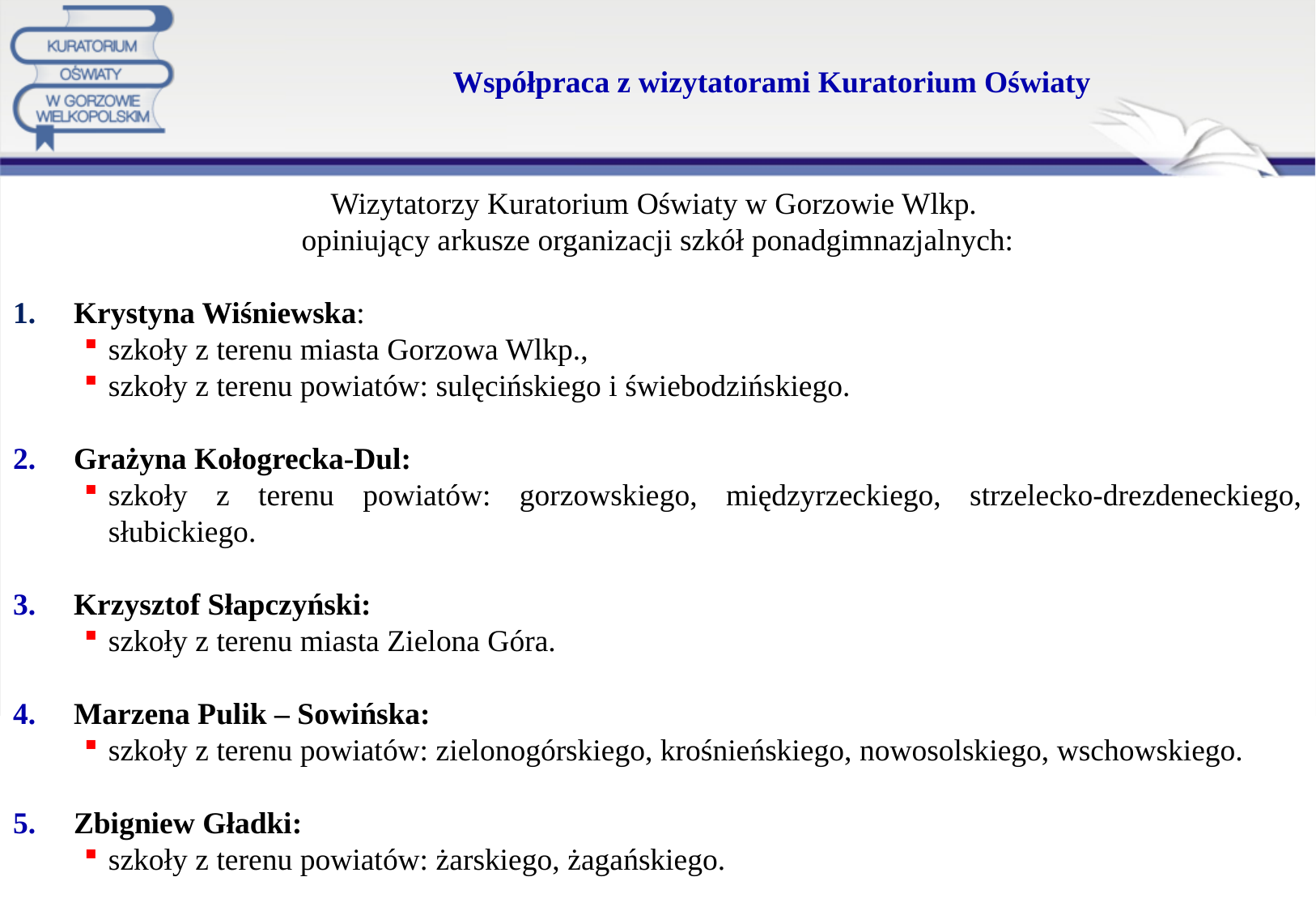

# Współpraca z wizytatorami Kuratorium Oświaty
Wizytatorzy Kuratorium Oświaty w Gorzowie Wlkp.
opiniujący arkusze organizacji szkół ponadgimnazjalnych:

Krystyna Wiśniewska:
szkoły z terenu miasta Gorzowa Wlkp.,
szkoły z terenu powiatów: sulęcińskiego i świebodzińskiego.

Grażyna Kołogrecka-Dul:
szkoły z terenu powiatów: gorzowskiego, międzyrzeckiego, strzelecko-drezdeneckiego, słubickiego.

Krzysztof Słapczyński:
szkoły z terenu miasta Zielona Góra.

Marzena Pulik – Sowińska:
szkoły z terenu powiatów: zielonogórskiego, krośnieńskiego, nowosolskiego, wschowskiego.

Zbigniew Gładki:
szkoły z terenu powiatów: żarskiego, żagańskiego.